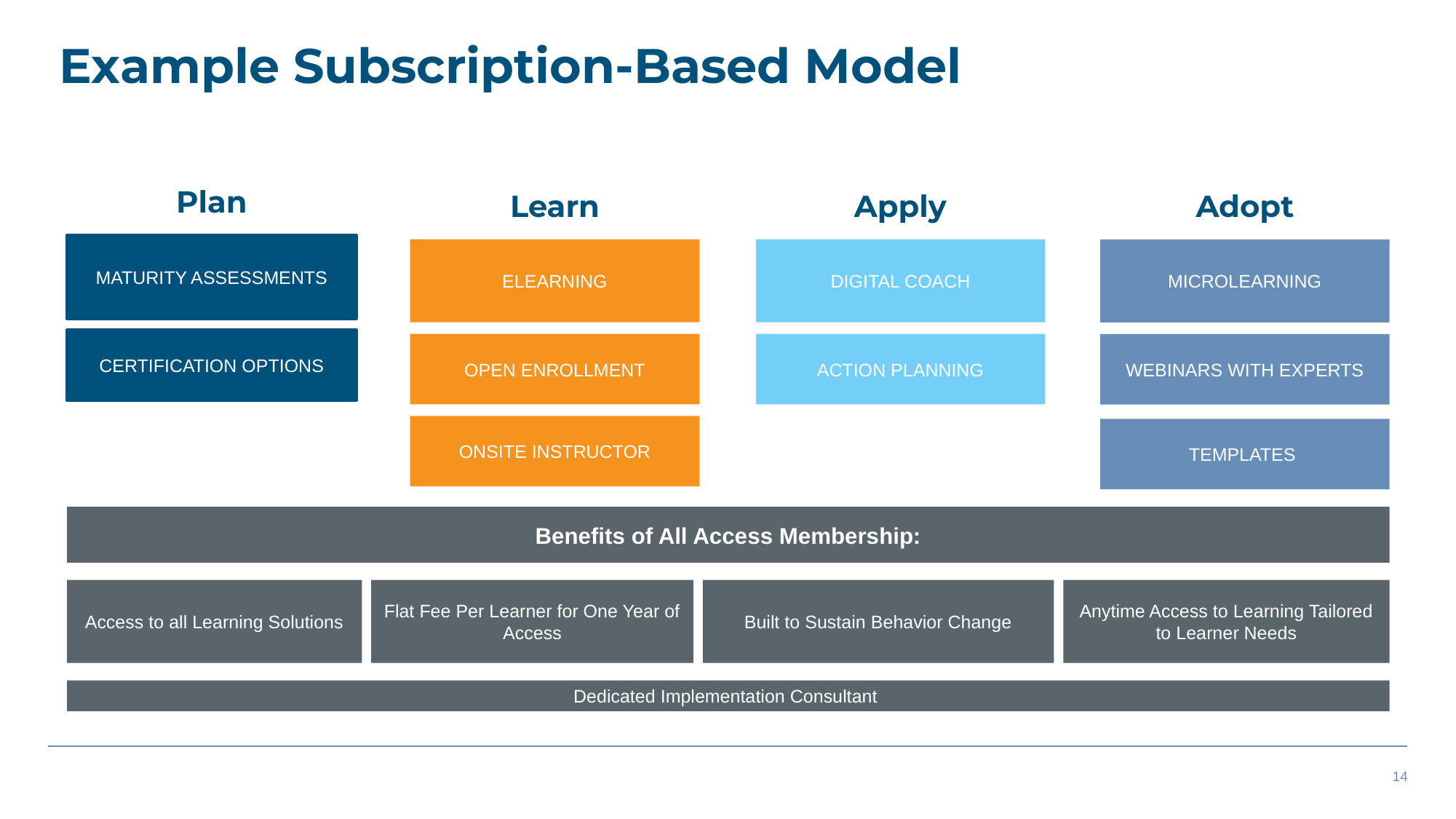

# Example Subscription-Based Model
Plan
Learn
Apply
Adopt
MATURITY ASSESSMENTS
ELEARNING
DIGITAL COACH
MICROLEARNING
CERTIFICATION OPTIONS
OPEN ENROLLMENT
ACTION PLANNING
WEBINARS WITH EXPERTS
ONSITE INSTRUCTOR
TEMPLATES
Benefits of All Access Membership:
Access to all Learning Solutions
Flat Fee Per Learner for One Year of Access
Built to Sustain Behavior Change
Anytime Access to Learning Tailored to Learner Needs
Dedicated Implementation Consultant